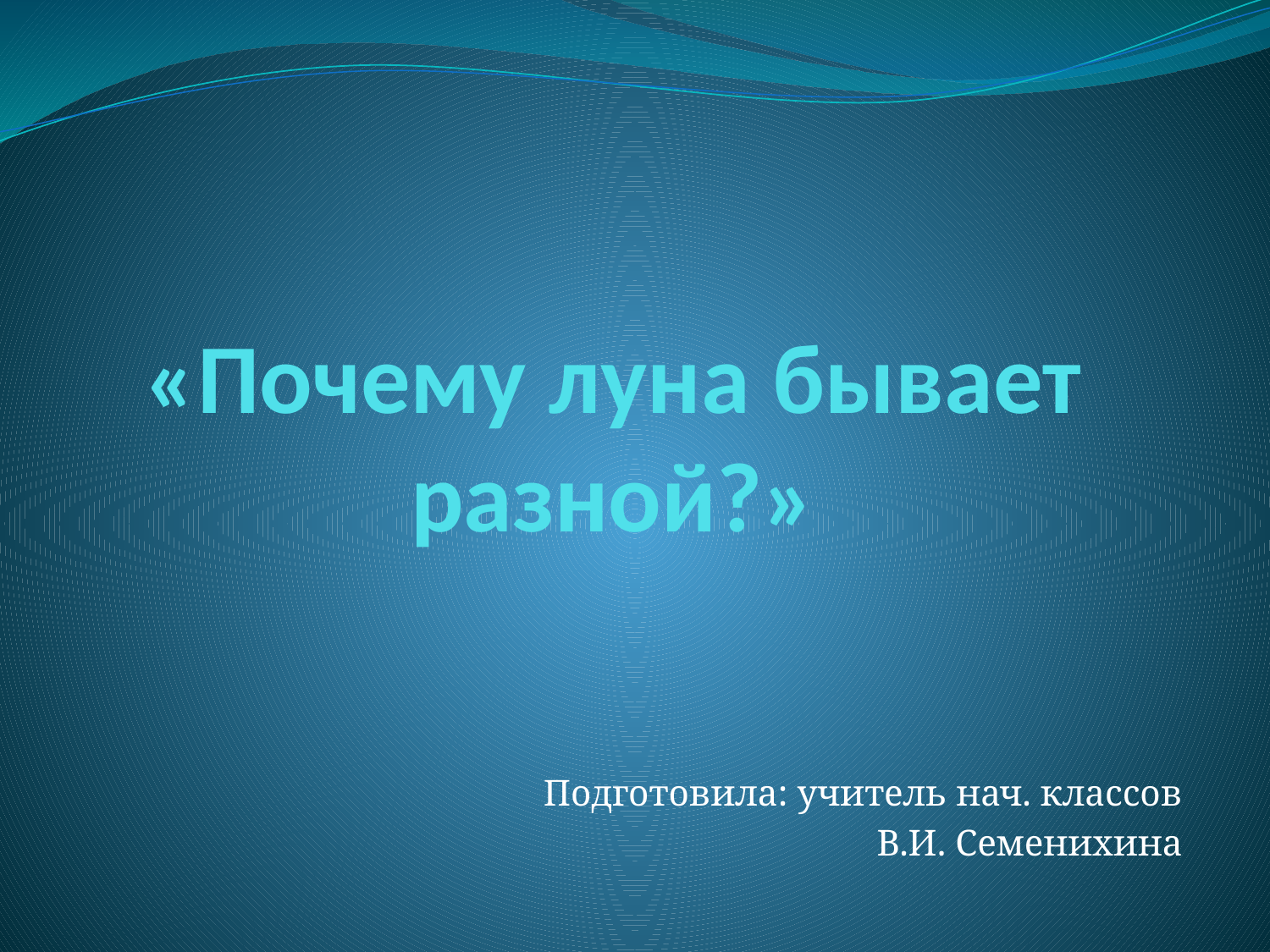

# «Почему луна бывает разной?»
Подготовила: учитель нач. классов
В.И. Семенихина